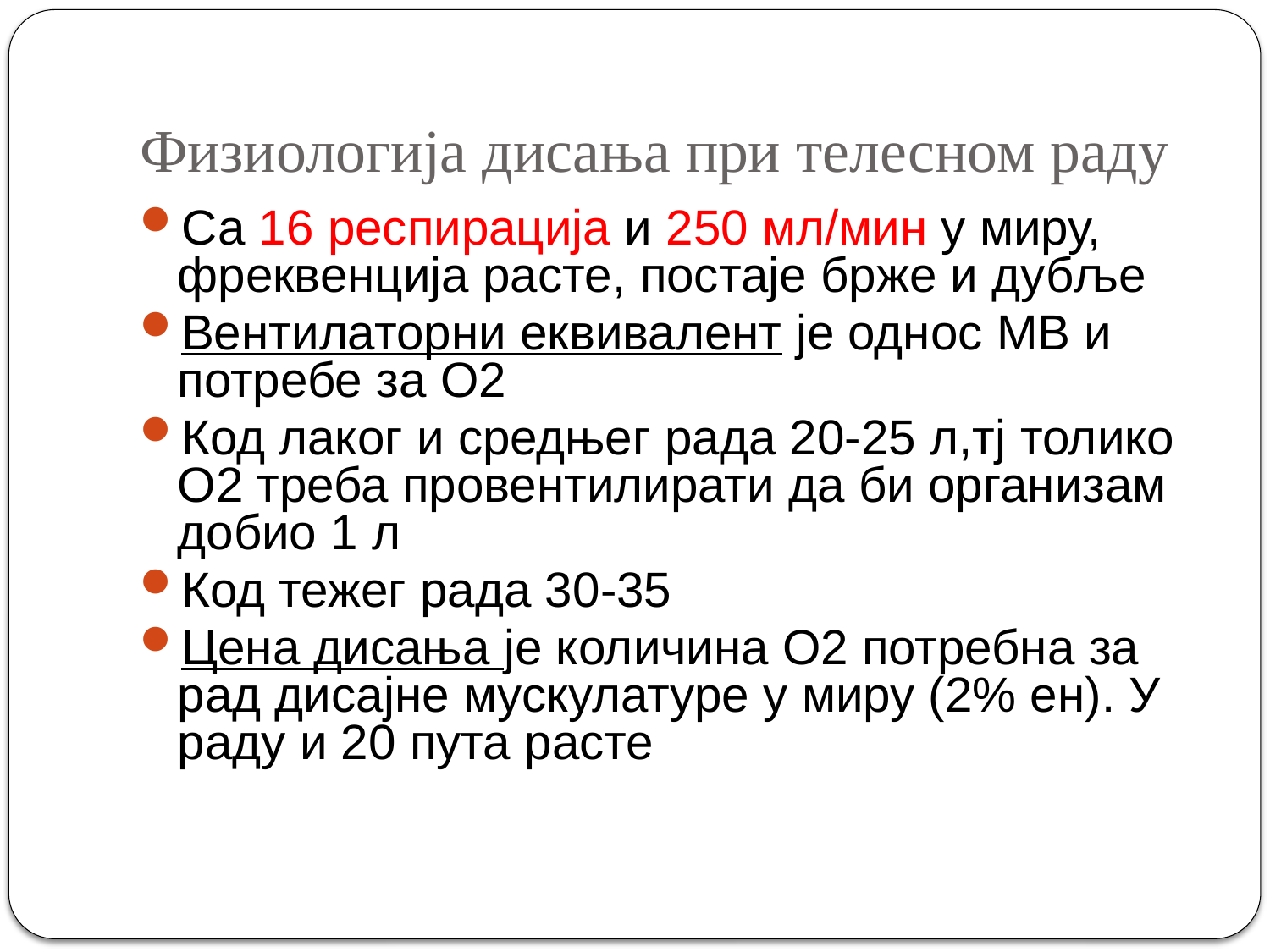

# Физиологија дисања при телесном раду
Са 16 респирација и 250 мл/мин у миру, фреквенција расте, постаје брже и дубље
Вентилаторни еквивалент је однос МВ и потребе за О2
Код лаког и средњег рада 20-25 л,тј толико О2 треба провентилирати да би организам добио 1 л
Код тежег рада 30-35
Цена дисања је количина О2 потребна за рад дисајне мускулатуре у миру (2% ен). У раду и 20 пута расте